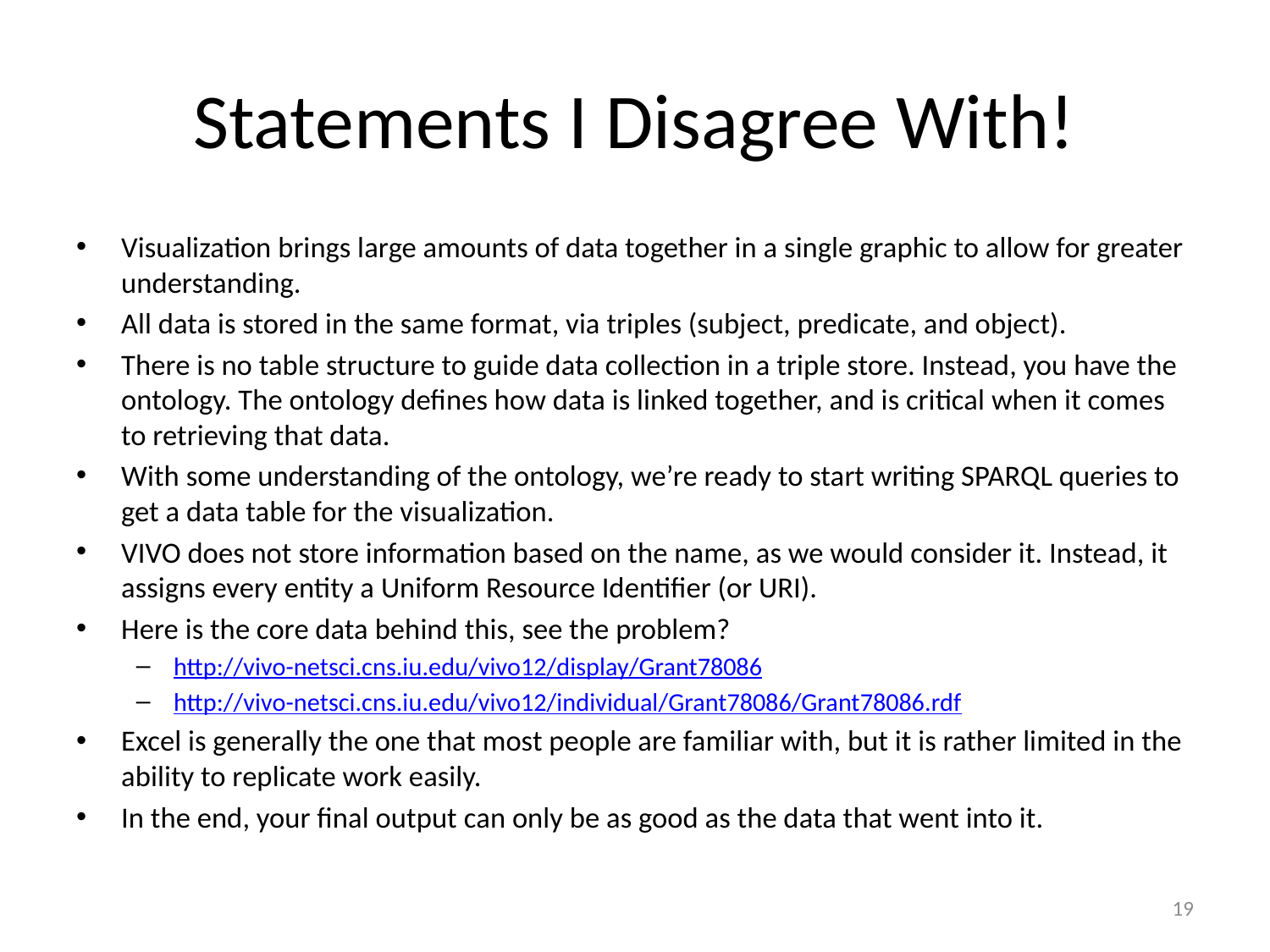

# Statements I Disagree With!
Visualization brings large amounts of data together in a single graphic to allow for greater understanding.
All data is stored in the same format, via triples (subject, predicate, and object).
There is no table structure to guide data collection in a triple store. Instead, you have the ontology. The ontology defines how data is linked together, and is critical when it comes to retrieving that data.
With some understanding of the ontology, we’re ready to start writing SPARQL queries to get a data table for the visualization.
VIVO does not store information based on the name, as we would consider it. Instead, it assigns every entity a Uniform Resource Identifier (or URI).
Here is the core data behind this, see the problem?
http://vivo-netsci.cns.iu.edu/vivo12/display/Grant78086
http://vivo-netsci.cns.iu.edu/vivo12/individual/Grant78086/Grant78086.rdf
Excel is generally the one that most people are familiar with, but it is rather limited in the ability to replicate work easily.
In the end, your final output can only be as good as the data that went into it.
19